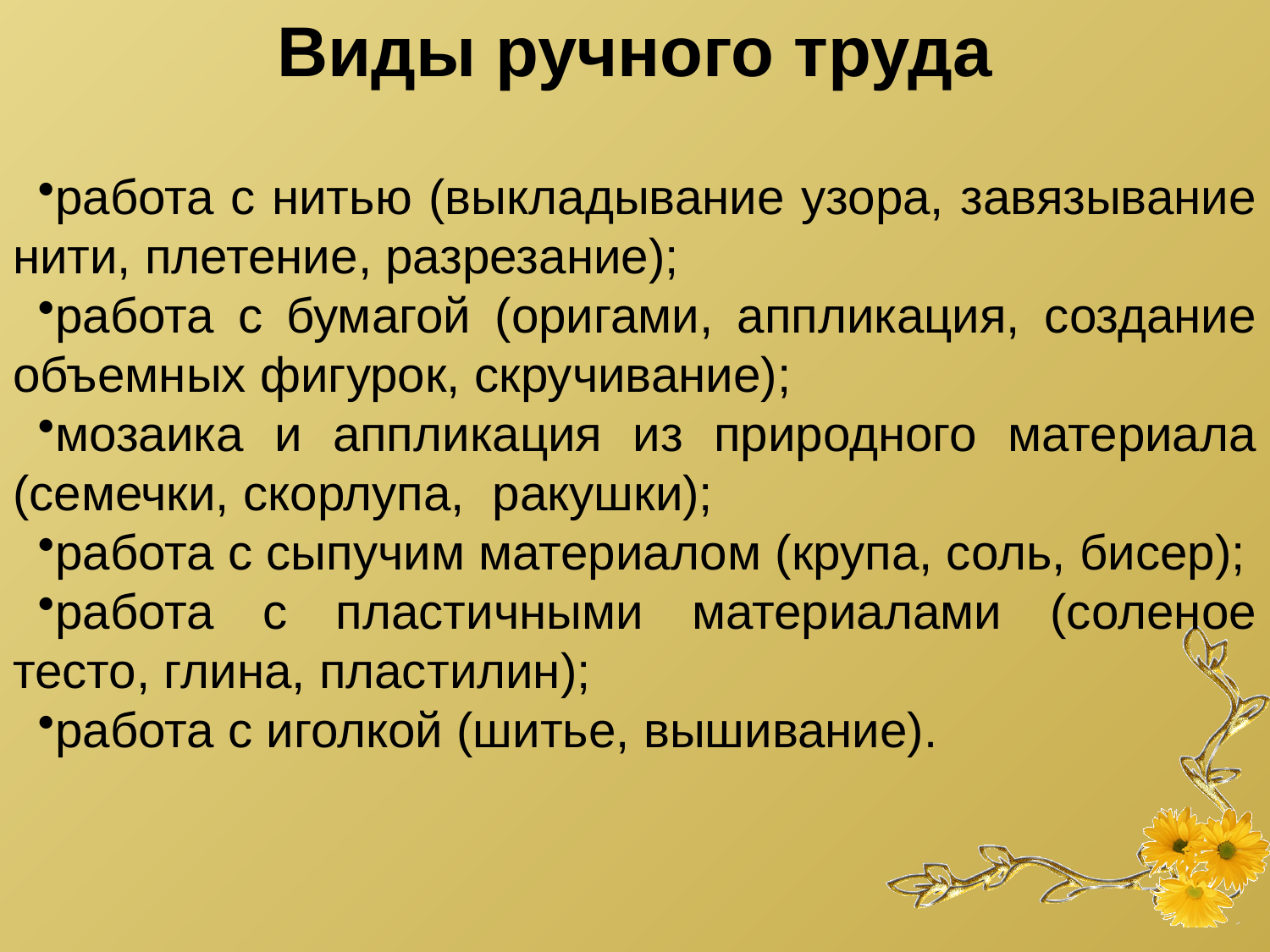

Виды ручного труда
работа с нитью (выкладывание узора, завязывание нити, плетение, разрезание);
работа с бумагой (оригами, аппликация, создание объемных фигурок, скручивание);
мозаика и аппликация из природного материала (семечки, скорлупа,  ракушки);
работа с сыпучим материалом (крупа, соль, бисер);
работа с пластичными материалами (соленое тесто, глина, пластилин);
работа с иголкой (шитье, вышивание).